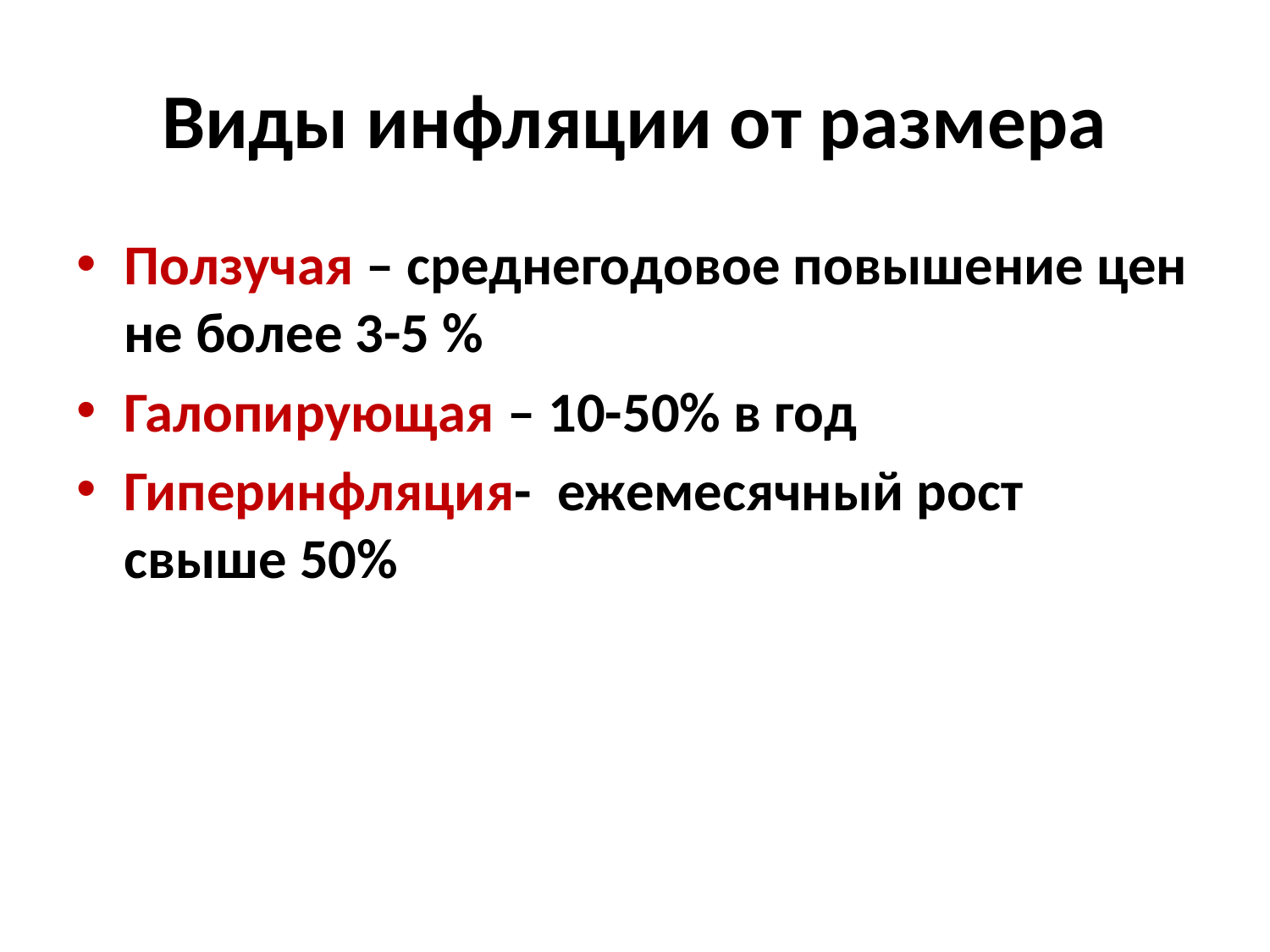

# Виды инфляции от размера
Ползучая – среднегодовое повышение цен не более 3-5 %
Галопирующая – 10-50% в год
Гиперинфляция-  ежемесячный рост  свыше 50%